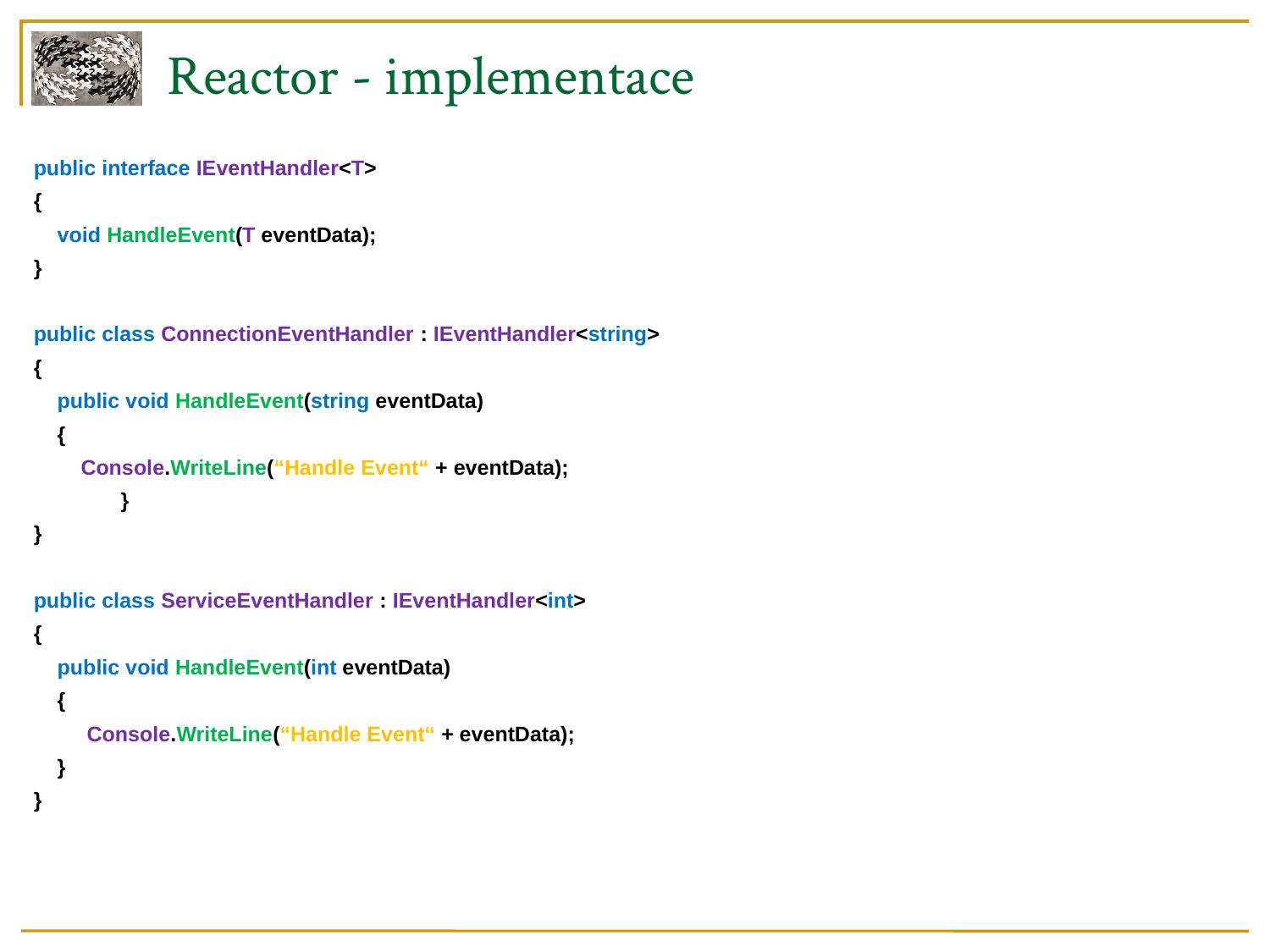

Reactor - implementace
public interface IEventHandler<T>
{
    void HandleEvent(T eventData);
}

public class ConnectionEventHandler : IEventHandler<string>
{
    public void HandleEvent(string eventData)
    {
        Console.WriteLine(“Handle Event“ + eventData);
	    }
}

public class ServiceEventHandler : IEventHandler<int>
{
    public void HandleEvent(int eventData)
    {
         Console.WriteLine(“Handle Event“ + eventData);
    }
}